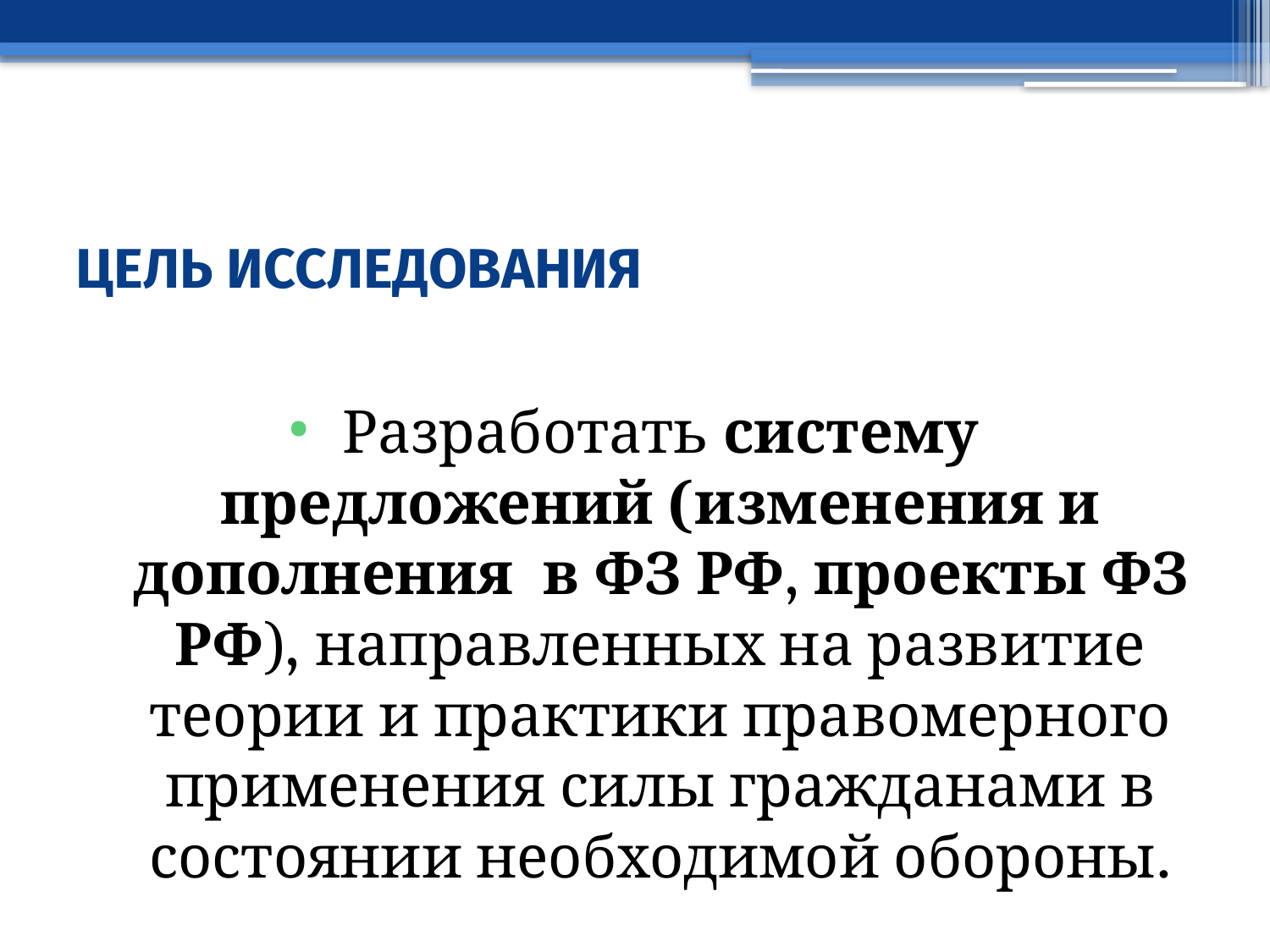

# ЦЕЛЬ ИССЛЕДОВАНИЯ

Разработать систему предложений (изменения и дополнения  в ФЗ РФ, проекты ФЗ РФ), направленных на развитие теории и практики правомерного применения силы гражданами в состоянии необходимой обороны.